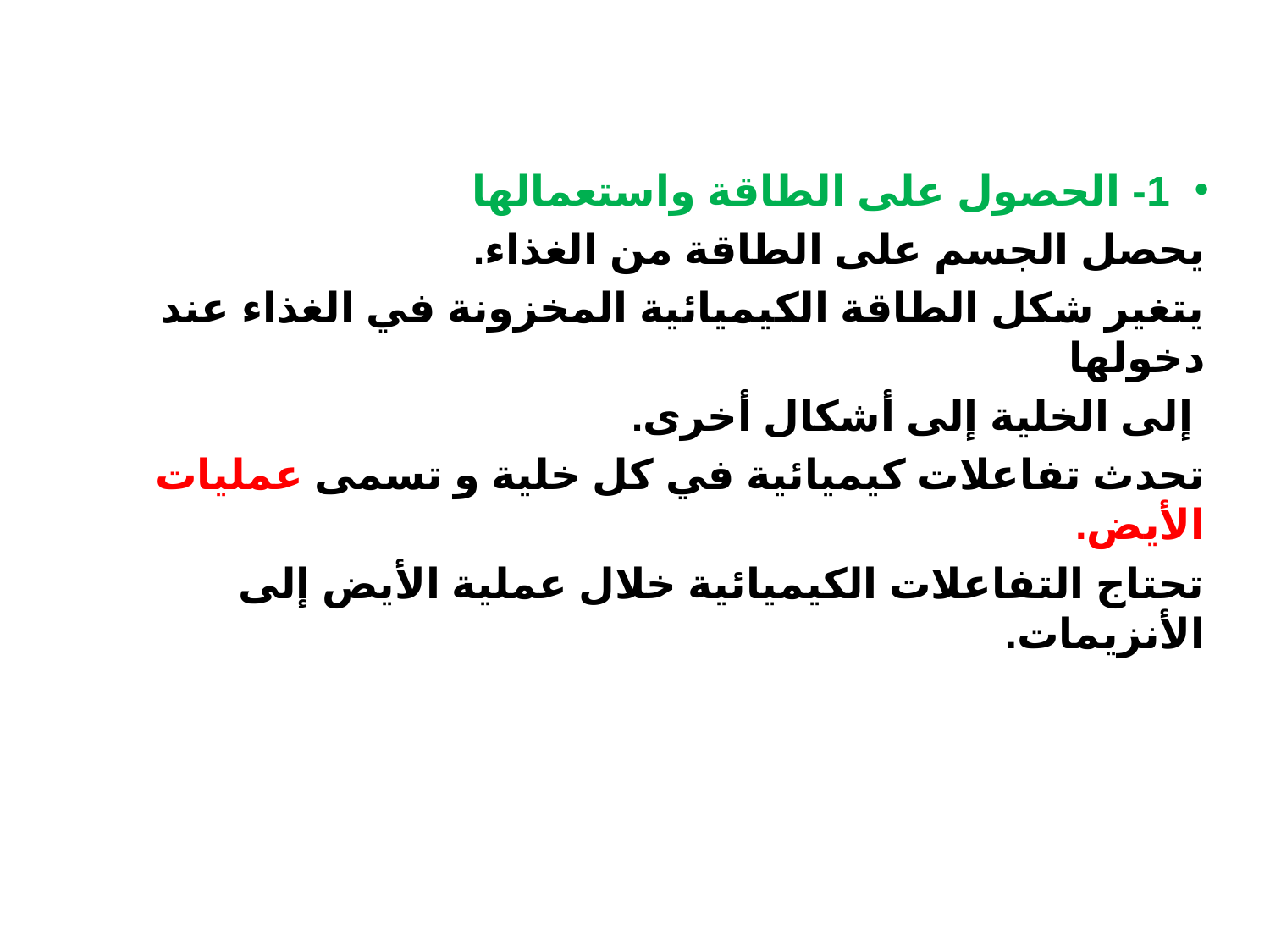

1- الحصول على الطاقة واستعمالها
يحصل الجسم على الطاقة من الغذاء.
يتغير شكل الطاقة الكيميائية المخزونة في الغذاء عند دخولها
 إلى الخلية إلى أشكال أخرى.
تحدث تفاعلات كيميائية في كل خلية و تسمى عمليات الأيض.
تحتاج التفاعلات الكيميائية خلال عملية الأيض إلى الأنزيمات.